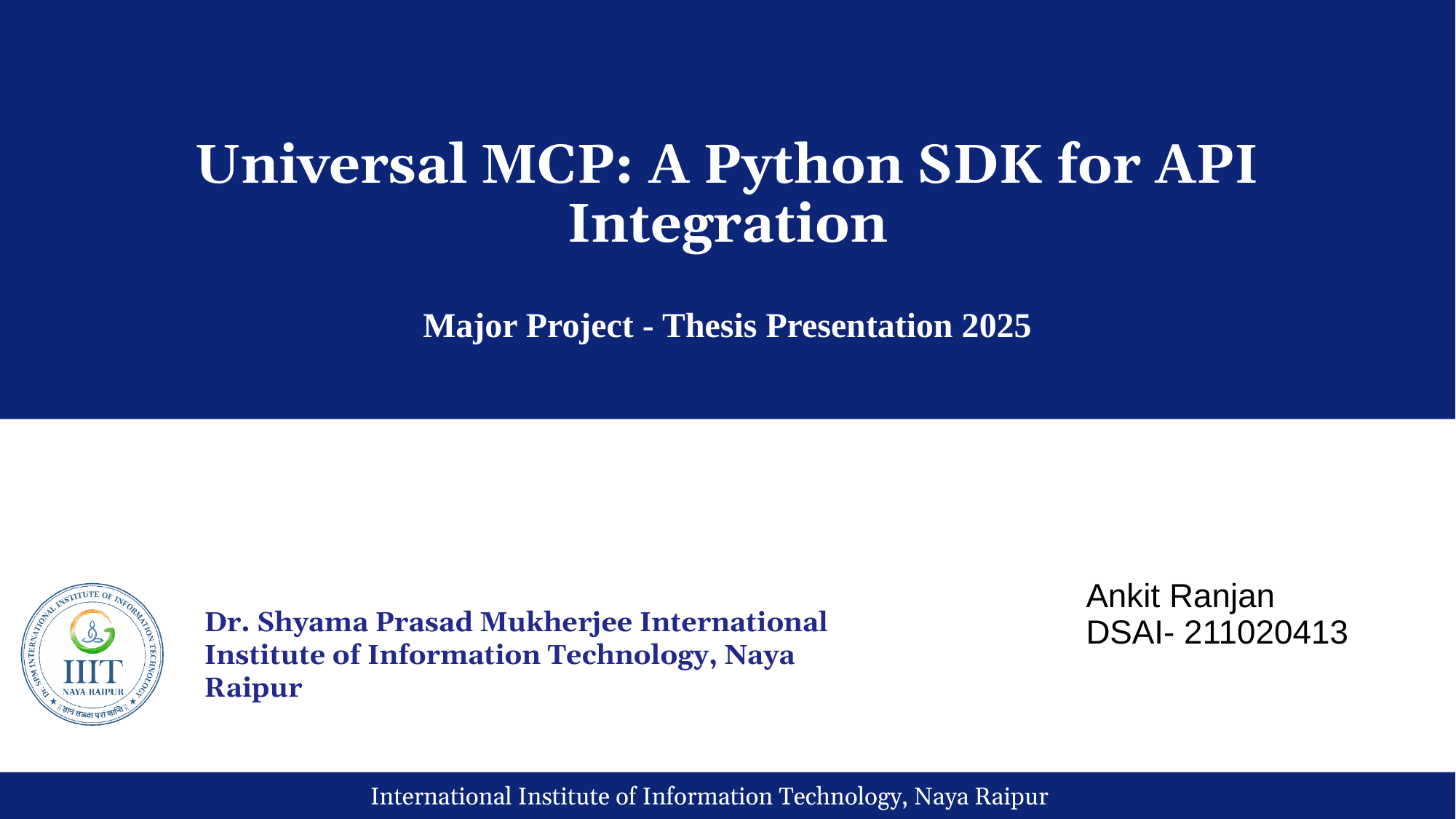

# Universal MCP: A Python SDK for API
Integration
Major Project - Thesis Presentation 2025

Date:27-06-2025
Guided by: Dr. Anurag Singh
Ankit Ranjan
DSAI- 211020413

International Institute of Information Technology, Naya Raipur